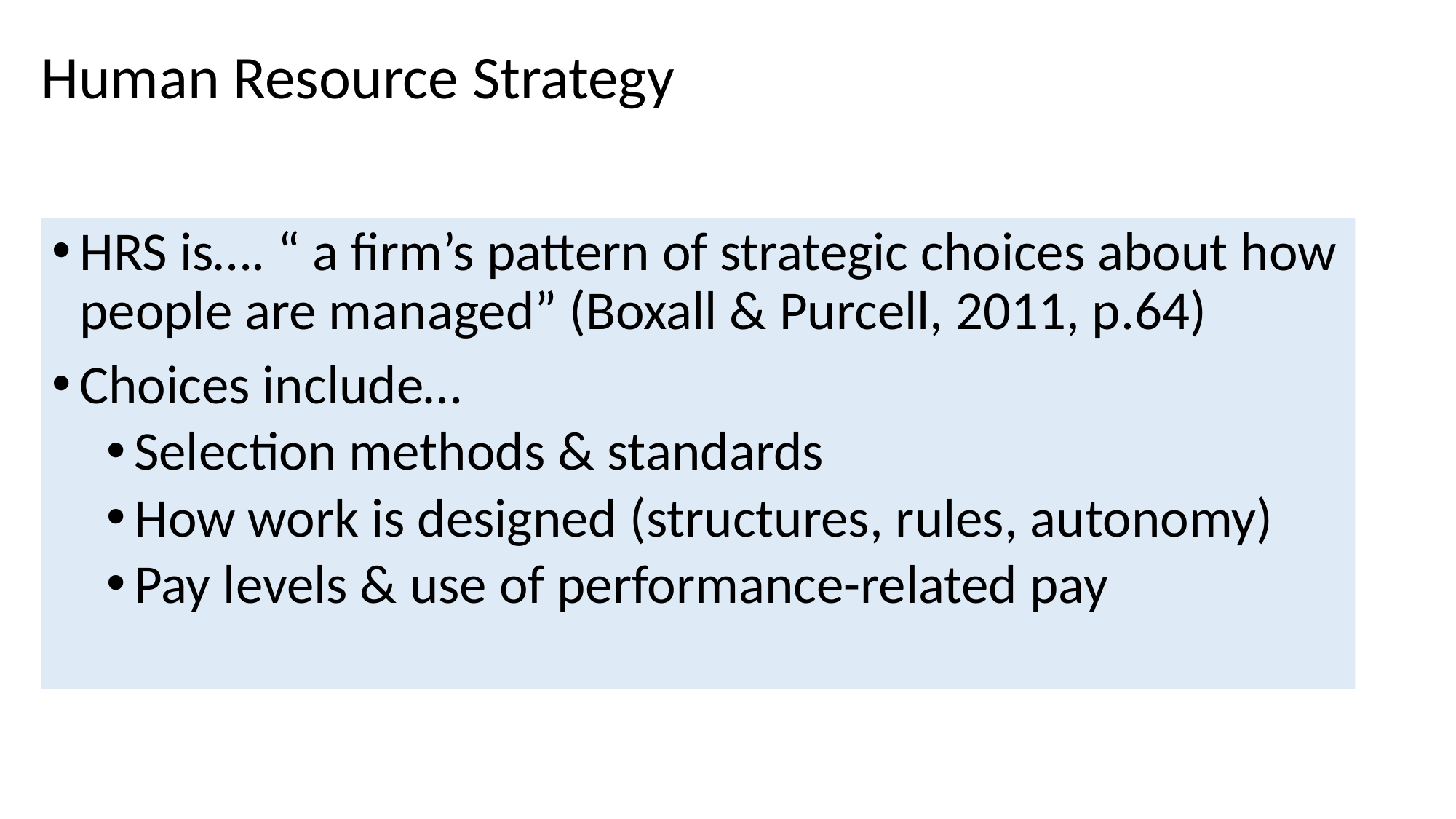

# Human Resource Strategy
HRS is…. “ a firm’s pattern of strategic choices about how people are managed” (Boxall & Purcell, 2011, p.64)
Choices include…
Selection methods & standards
How work is designed (structures, rules, autonomy)
Pay levels & use of performance-related pay